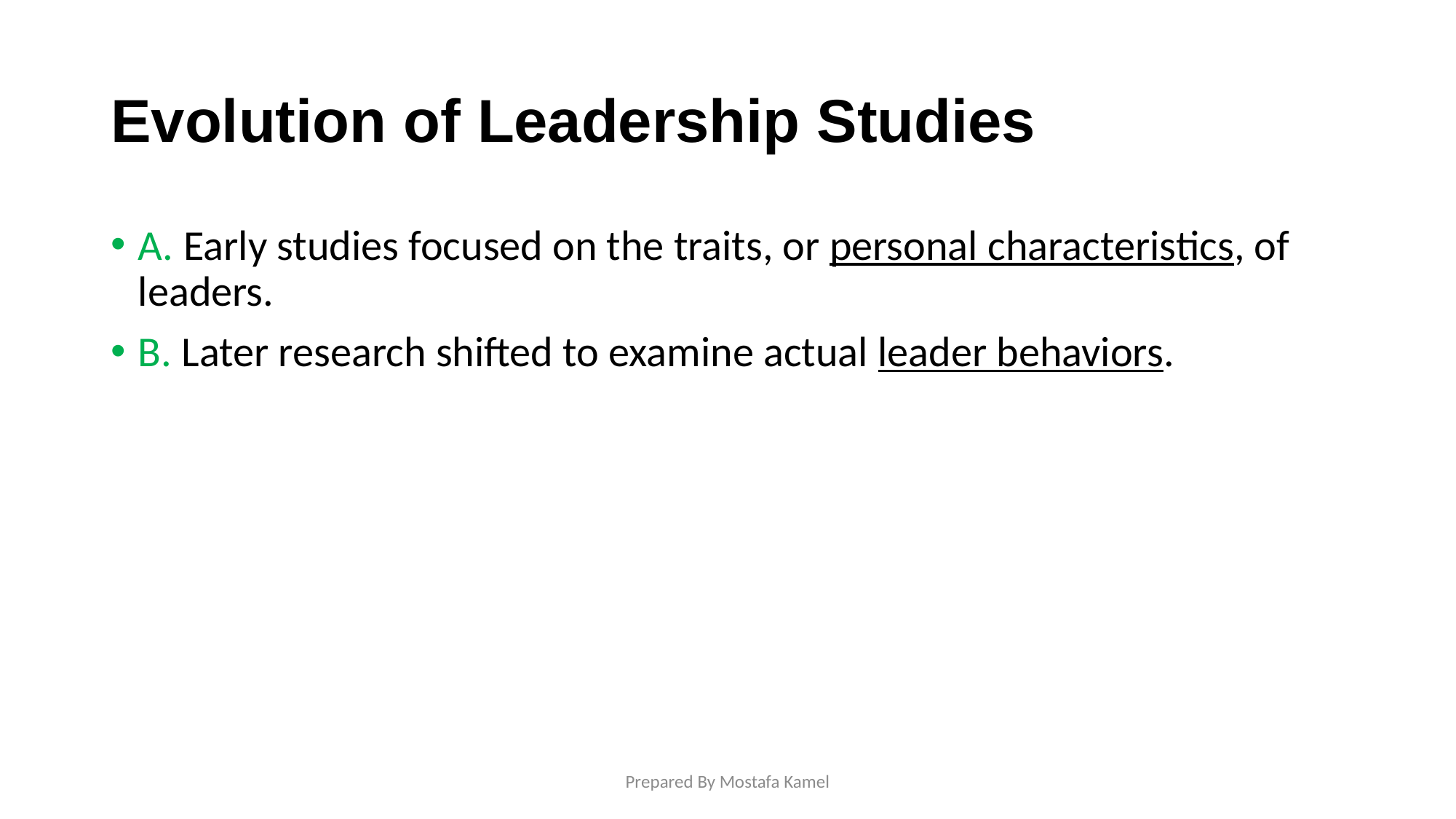

# Evolution of Leadership Studies
A. Early studies focused on the traits, or personal characteristics, of leaders.
B. Later research shifted to examine actual leader behaviors.
Prepared By Mostafa Kamel